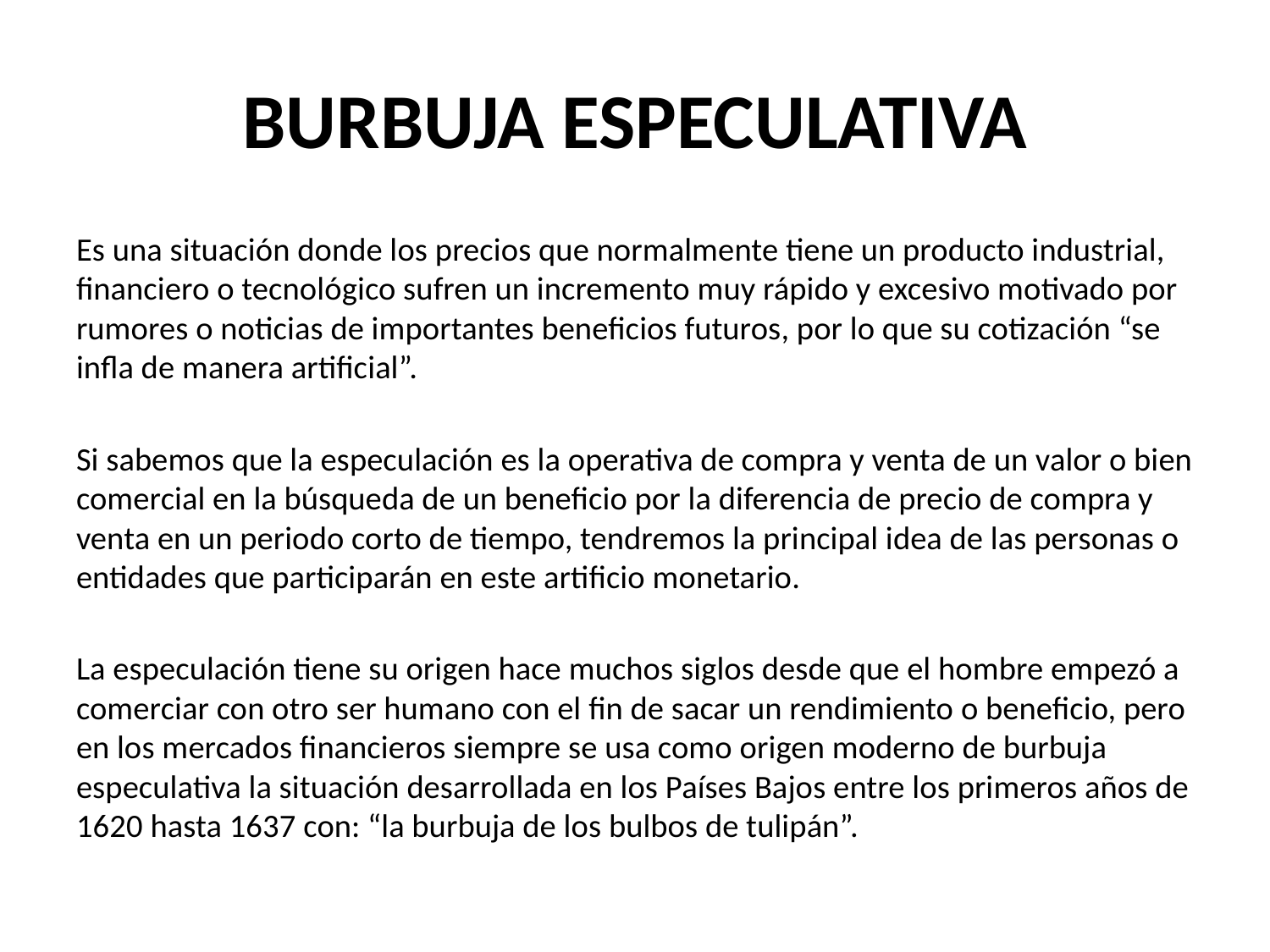

# BURBUJA ESPECULATIVA
Es una situación donde los precios que normalmente tiene un producto industrial, financiero o tecnológico sufren un incremento muy rápido y excesivo motivado por rumores o noticias de importantes beneficios futuros, por lo que su cotización “se infla de manera artificial”.

Si sabemos que la especulación es la operativa de compra y venta de un valor o bien comercial en la búsqueda de un beneficio por la diferencia de precio de compra y venta en un periodo corto de tiempo, tendremos la principal idea de las personas o entidades que participarán en este artificio monetario.

La especulación tiene su origen hace muchos siglos desde que el hombre empezó a comerciar con otro ser humano con el fin de sacar un rendimiento o beneficio, pero en los mercados financieros siempre se usa como origen moderno de burbuja especulativa la situación desarrollada en los Países Bajos entre los primeros años de 1620 hasta 1637 con: “la burbuja de los bulbos de tulipán”.